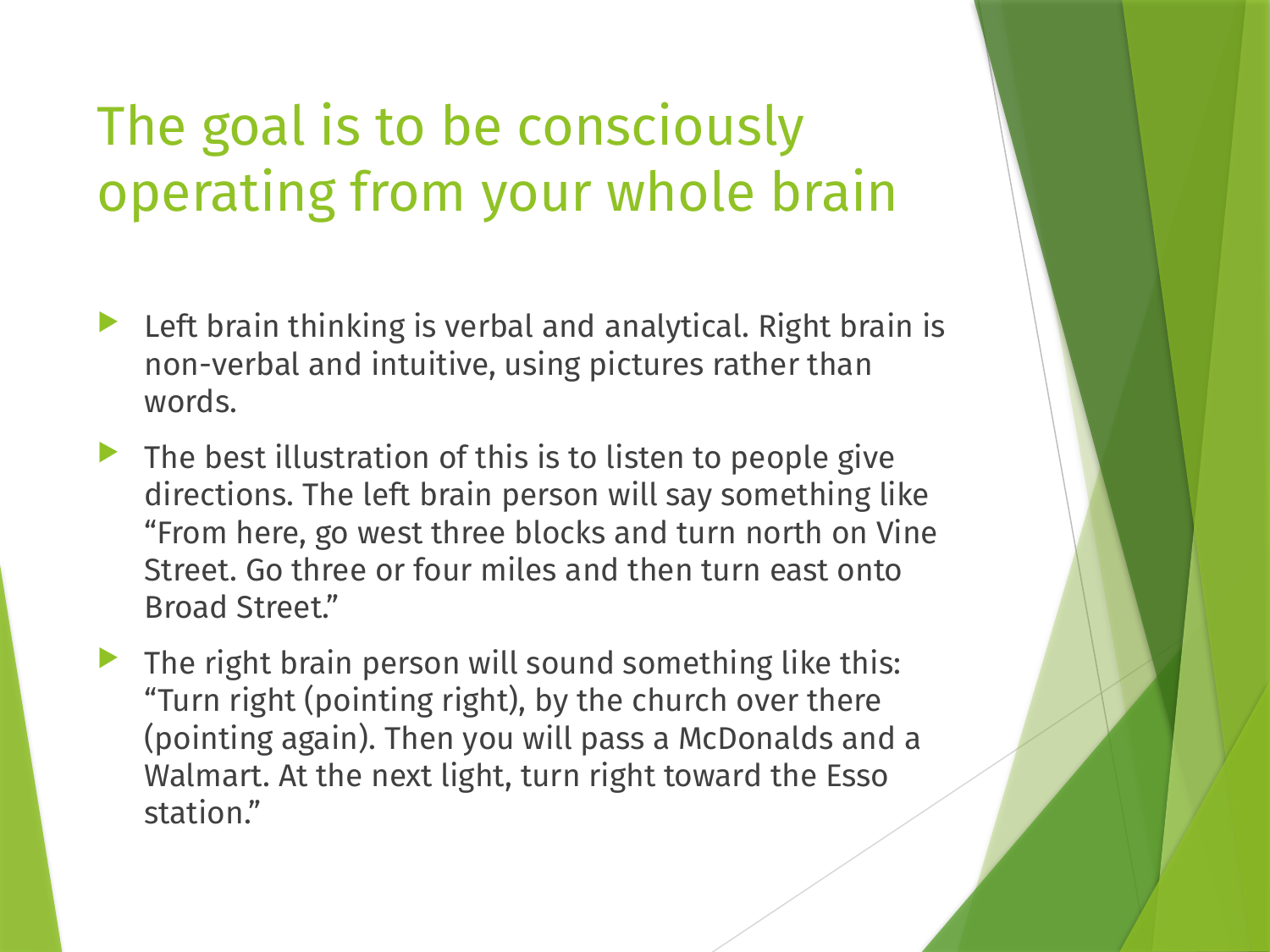

# The goal is to be consciously operating from your whole brain
Left brain thinking is verbal and analytical. Right brain is non-verbal and intuitive, using pictures rather than words.
The best illustration of this is to listen to people give directions. The left brain person will say something like “From here, go west three blocks and turn north on Vine Street. Go three or four miles and then turn east onto Broad Street.”
The right brain person will sound something like this: “Turn right (pointing right), by the church over there (pointing again). Then you will pass a McDonalds and a Walmart. At the next light, turn right toward the Esso station.”